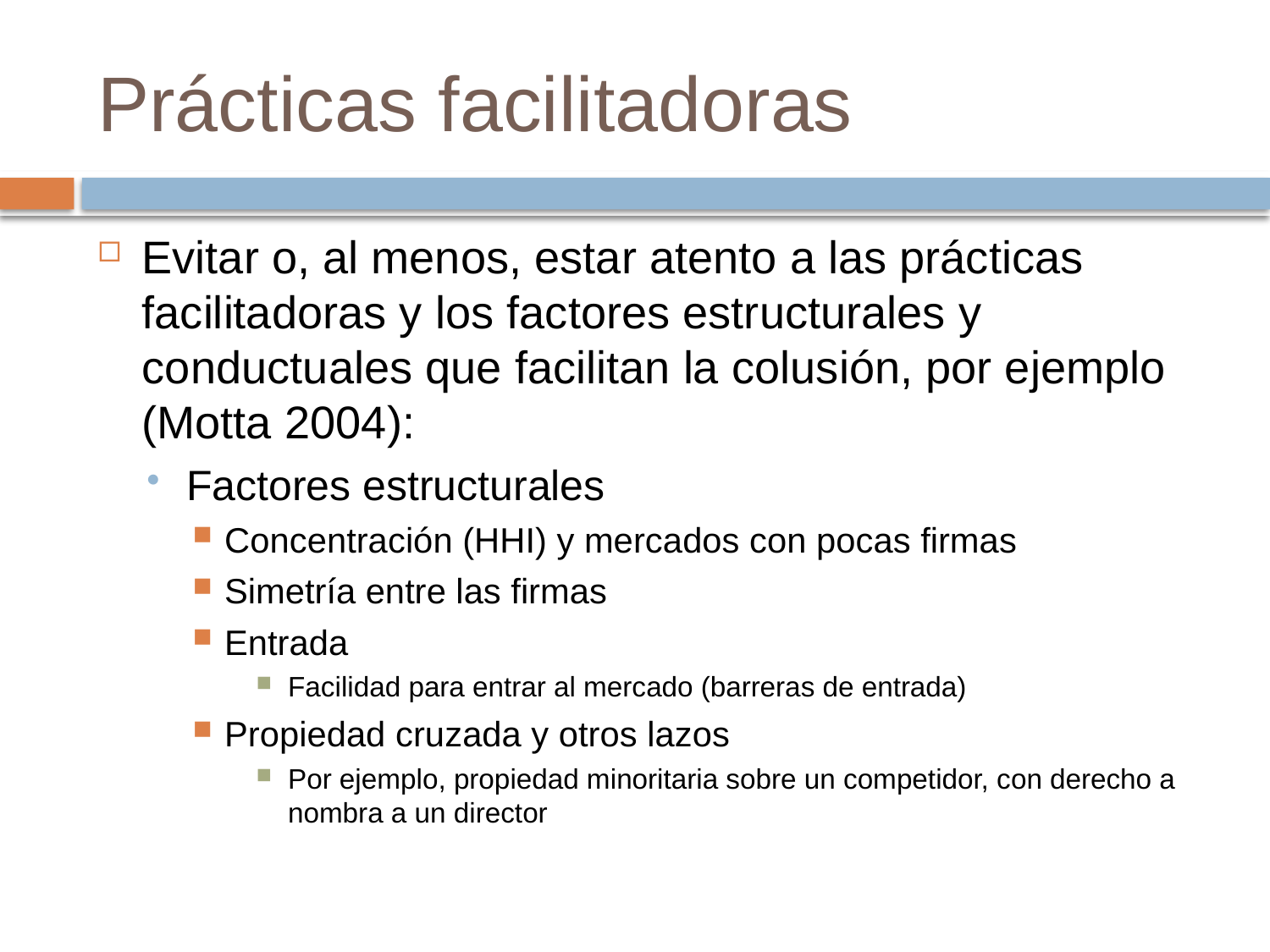

# Prácticas facilitadoras
Evitar o, al menos, estar atento a las prácticas facilitadoras y los factores estructurales y conductuales que facilitan la colusión, por ejemplo (Motta 2004):
Factores estructurales
Concentración (HHI) y mercados con pocas firmas
Simetría entre las firmas
Entrada
Facilidad para entrar al mercado (barreras de entrada)
Propiedad cruzada y otros lazos
Por ejemplo, propiedad minoritaria sobre un competidor, con derecho a nombra a un director